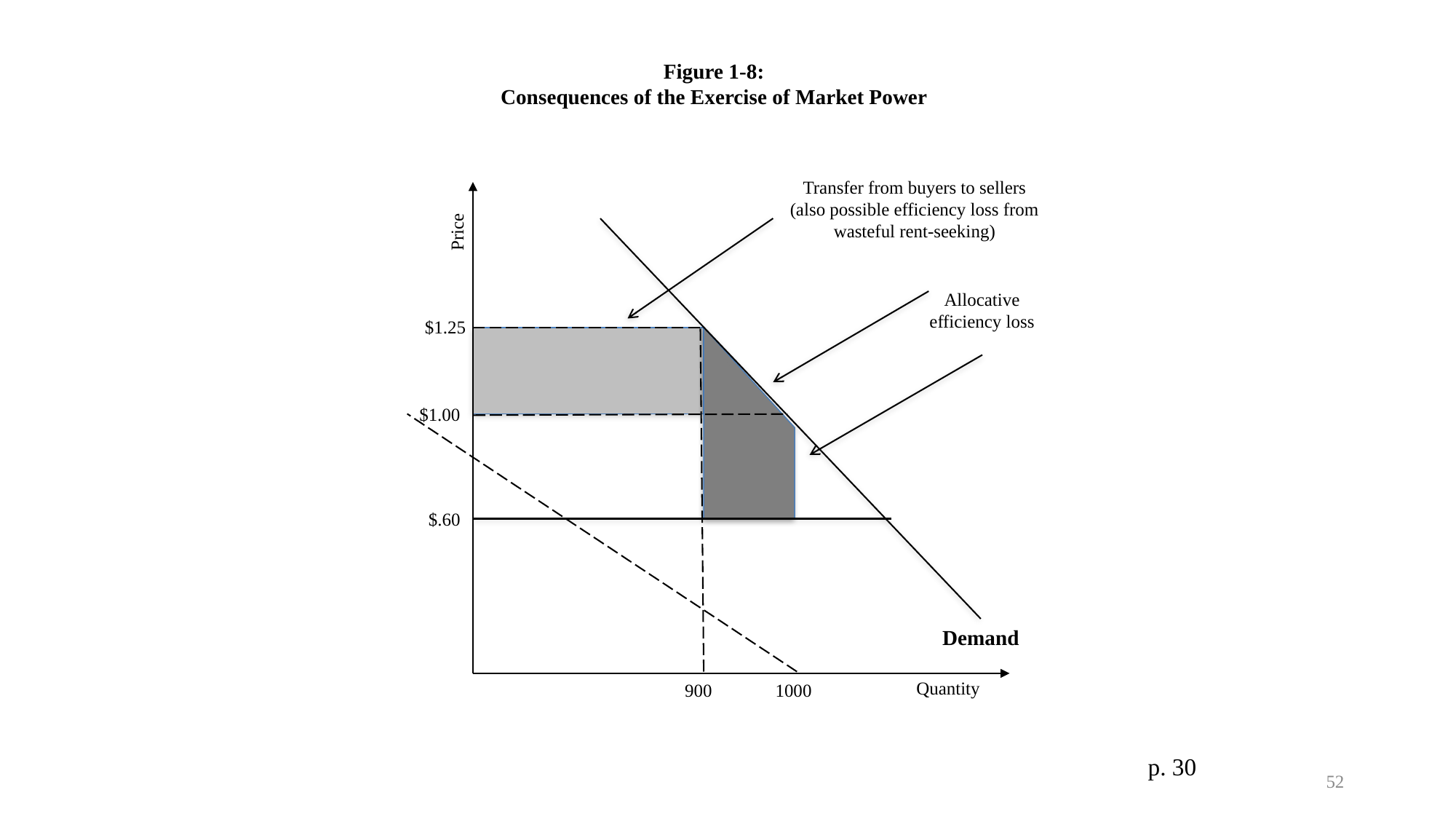

Figure 1-8:
Consequences of the Exercise of Market Power
Transfer from buyers to sellers (also possible efficiency loss from wasteful rent-seeking)
Price
Allocative
efficiency loss
$1.25

$1.00
$.60
Demand
Quantity
900

1000
p. 30
52